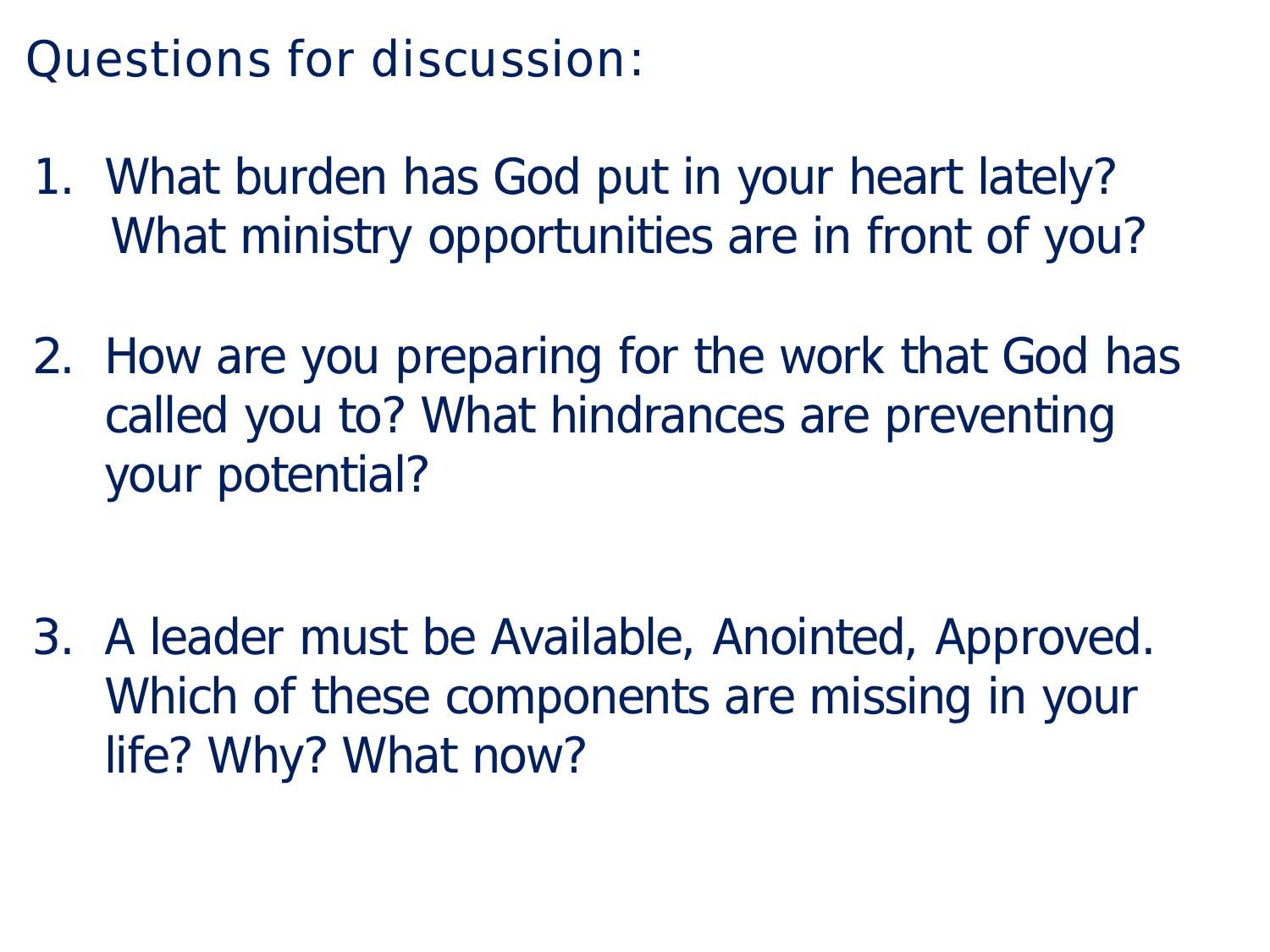

Questions for discussion:
What burden has God put in your heart lately?
     What ministry opportunities are in front of you?
2.	How are you preparing for the work that God has called you to? What hindrances are preventing your potential?
3.	A leader must be Available, Anointed, Approved. Which of these components are missing in your life? Why? What now?